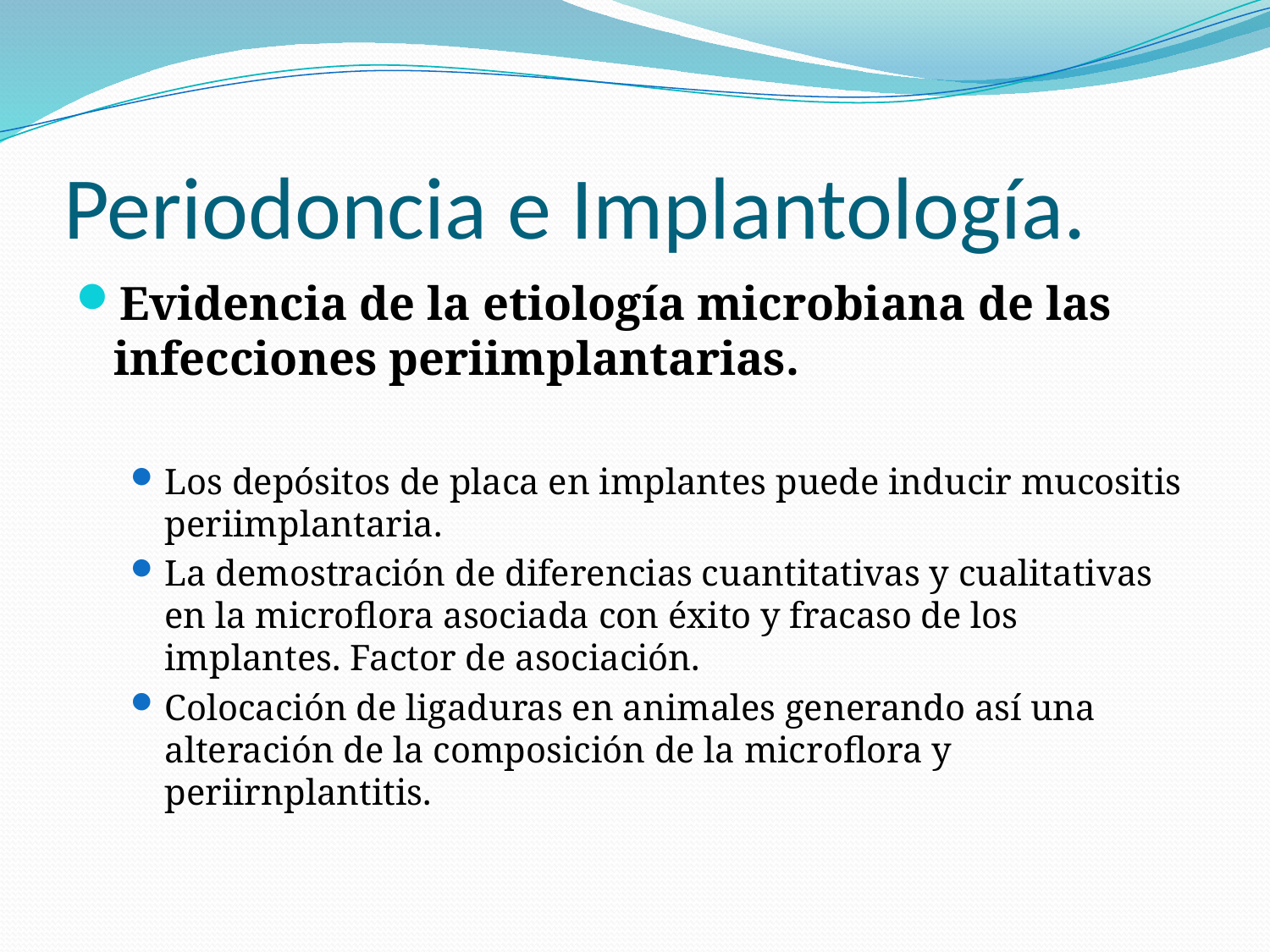

# Periodoncia e Implantología.
Evidencia de la etiología microbiana de las infecciones periimplantarias.

Los depósitos de placa en implantes puede inducir mucositis periimplantaria.
La demostración de diferencias cuantitativas y cualitativas en la microflora asociada con éxito y fracaso de los implantes. Factor de asociación.
Colocación de ligaduras en animales generando así una alteración de la composición de la microflora y periirnplantitis.